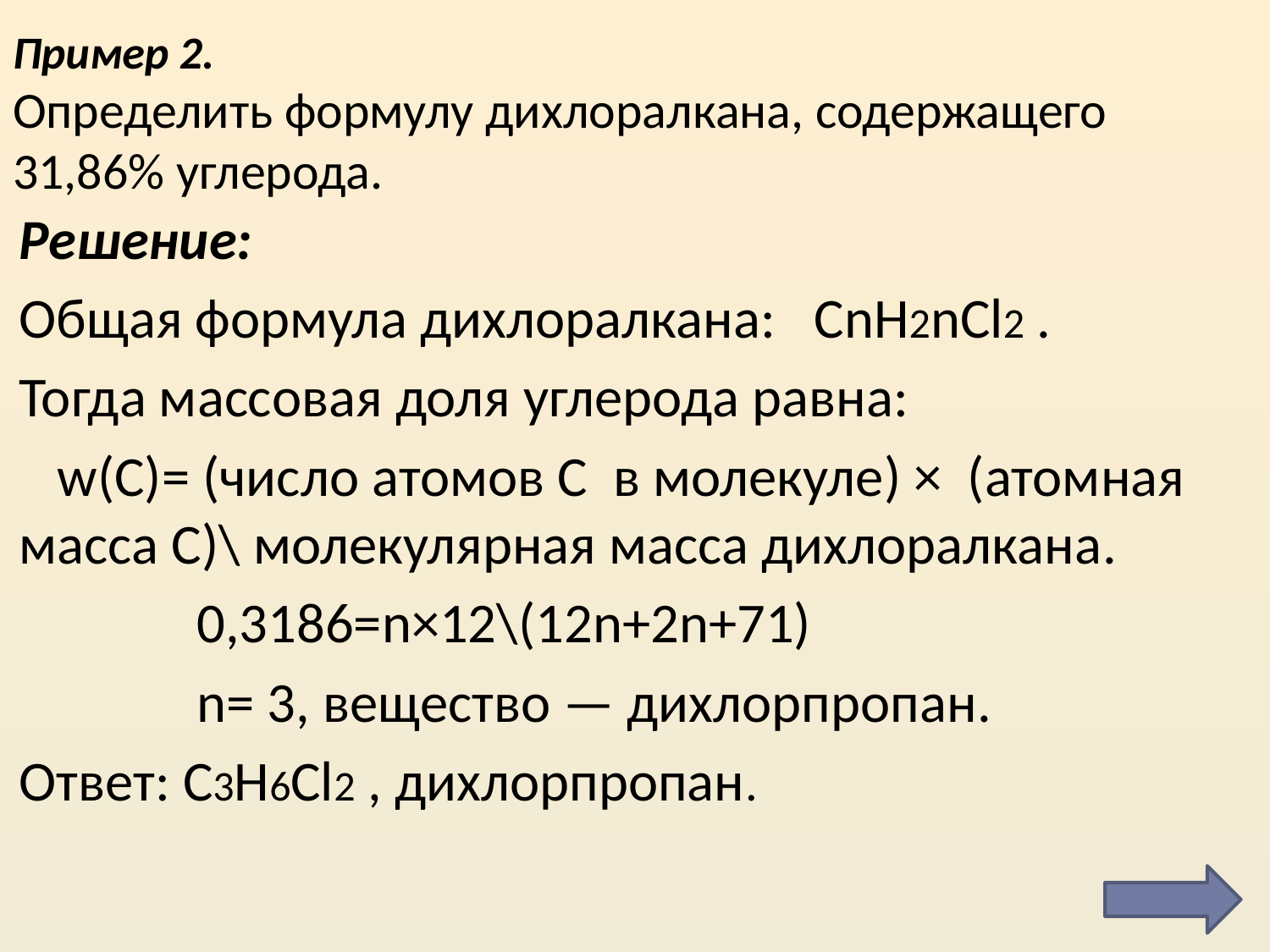

# Пример 2. Определить формулу дихлоралкана, содержащего  31,86% углерода.
Решение:
Общая формула дихлоралкана:   CnH2nCl2 .
Тогда массовая доля углерода равна:
   w(C)= (число атомов C  в молекуле) ×  (атомная масса C)\ молекулярная масса дихлоралкана.
              0,3186=n×12\(12n+2n+71)
              n= 3, вещество — дихлорпропан.
Ответ: C3H6Cl2 , дихлорпропан.